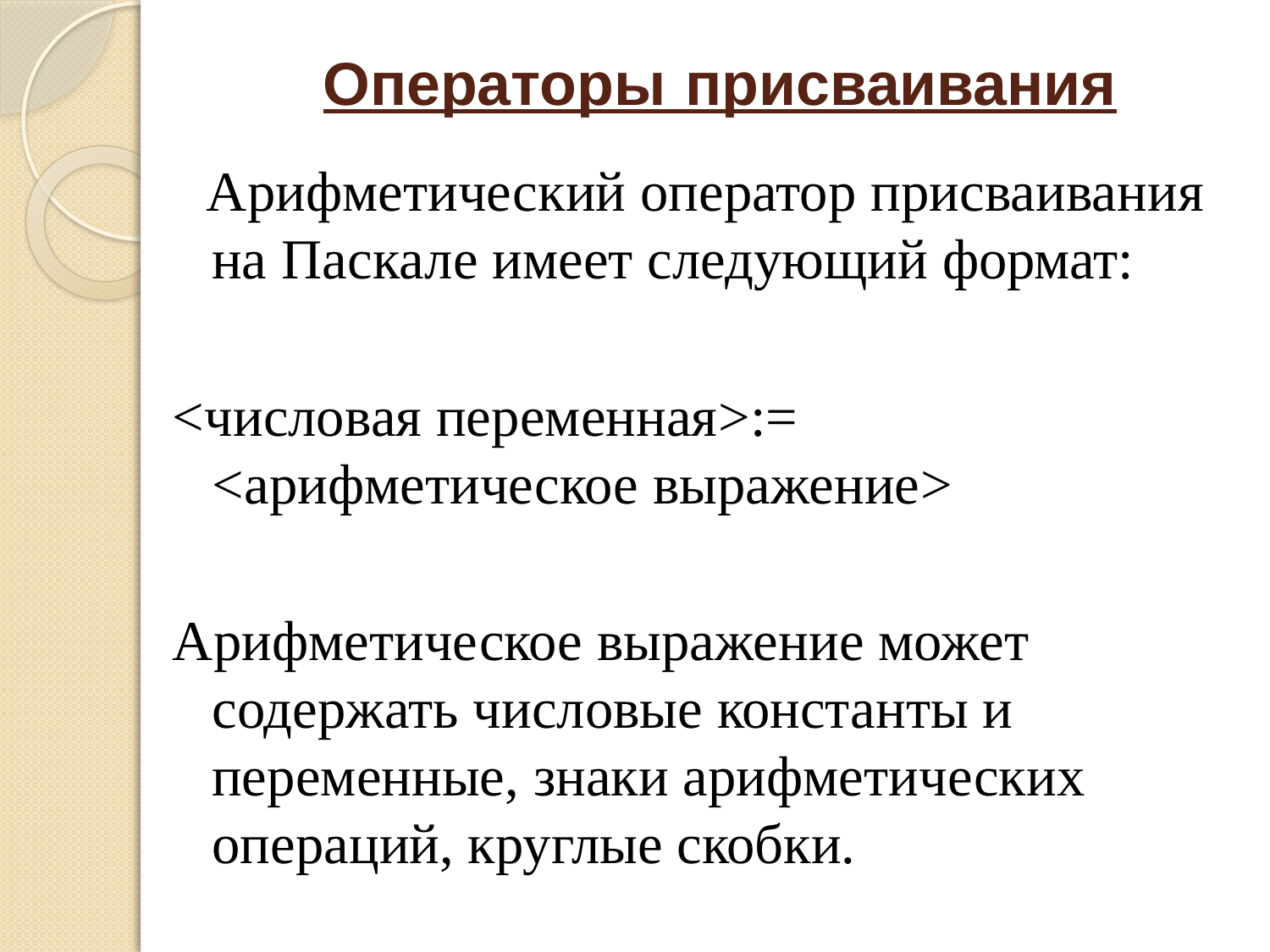

# Операторы присваивания
  Арифметический оператор присваивания на Паскале имеет следующий формат:

<числовая переменная>:=         <арифметическое выражение>

Арифметическое выражение может содержать числовые константы и переменные, знаки арифметических операций, круглые скобки.